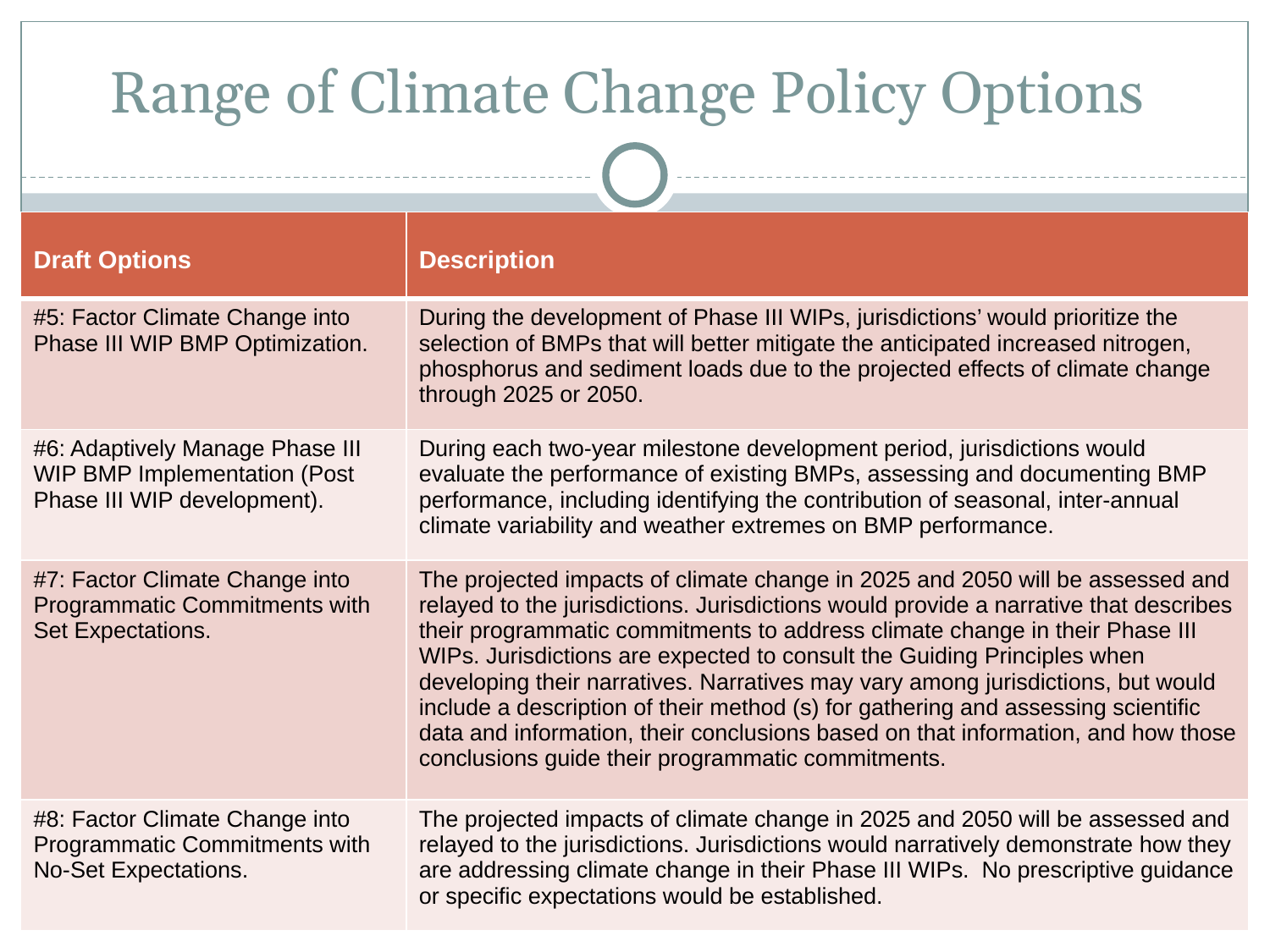

# Range of Climate Change Policy Options
| Draft Options | Description |
| --- | --- |
| #5: Factor Climate Change into Phase III WIP BMP Optimization. | During the development of Phase III WIPs, jurisdictions’ would prioritize the selection of BMPs that will better mitigate the anticipated increased nitrogen, phosphorus and sediment loads due to the projected effects of climate change through 2025 or 2050. |
| #6: Adaptively Manage Phase III WIP BMP Implementation (Post Phase III WIP development). | During each two-year milestone development period, jurisdictions would evaluate the performance of existing BMPs, assessing and documenting BMP performance, including identifying the contribution of seasonal, inter-annual climate variability and weather extremes on BMP performance. |
| #7: Factor Climate Change into Programmatic Commitments with Set Expectations. | The projected impacts of climate change in 2025 and 2050 will be assessed and relayed to the jurisdictions. Jurisdictions would provide a narrative that describes their programmatic commitments to address climate change in their Phase III WIPs. Jurisdictions are expected to consult the Guiding Principles when developing their narratives. Narratives may vary among jurisdictions, but would include a description of their method (s) for gathering and assessing scientific data and information, their conclusions based on that information, and how those conclusions guide their programmatic commitments. |
| #8: Factor Climate Change into Programmatic Commitments with No-Set Expectations. | The projected impacts of climate change in 2025 and 2050 will be assessed and relayed to the jurisdictions. Jurisdictions would narratively demonstrate how they are addressing climate change in their Phase III WIPs. No prescriptive guidance or specific expectations would be established. |